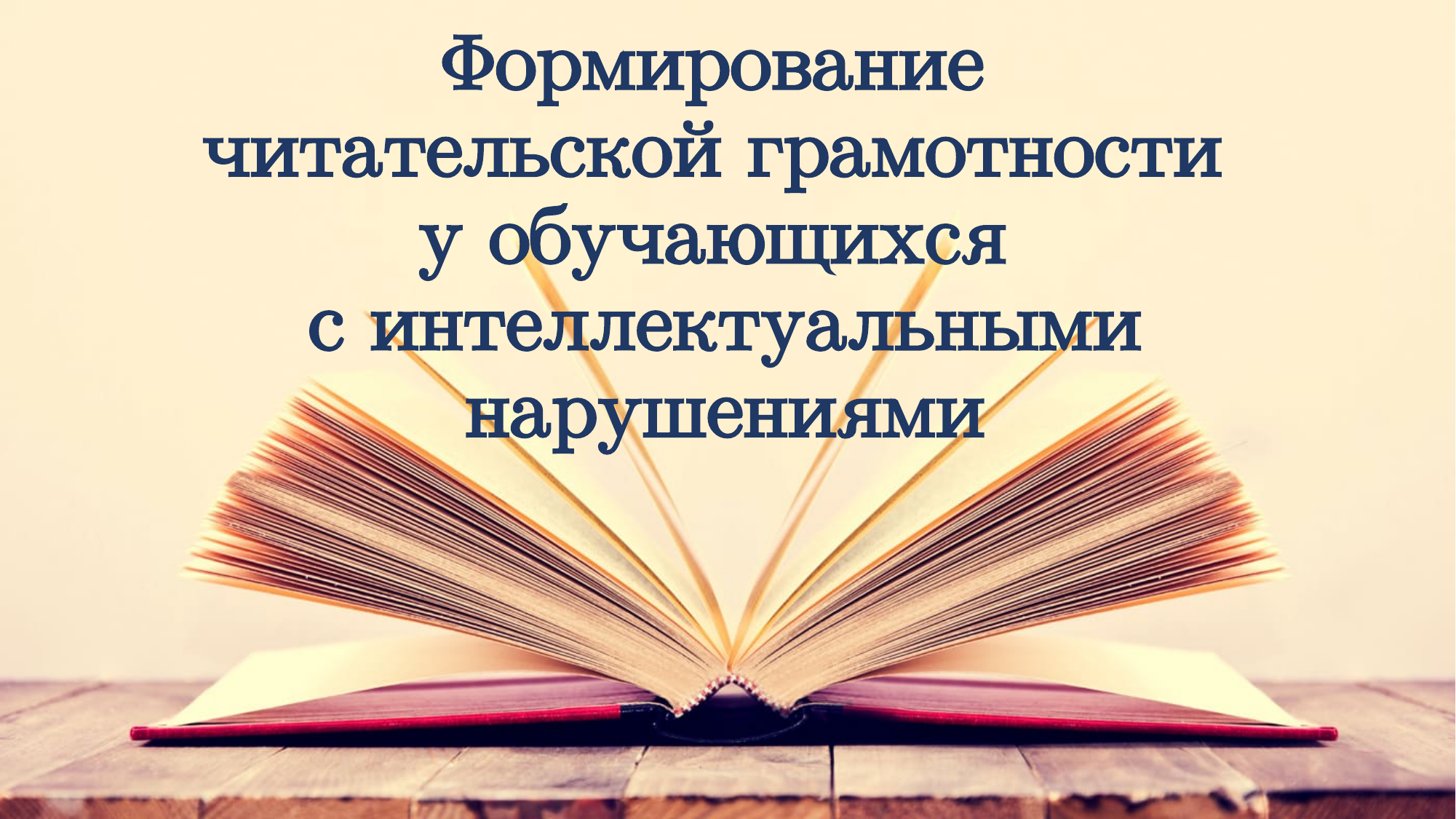

# Формирование читательской грамотности у обучающихся с интеллектуальными нарушениями